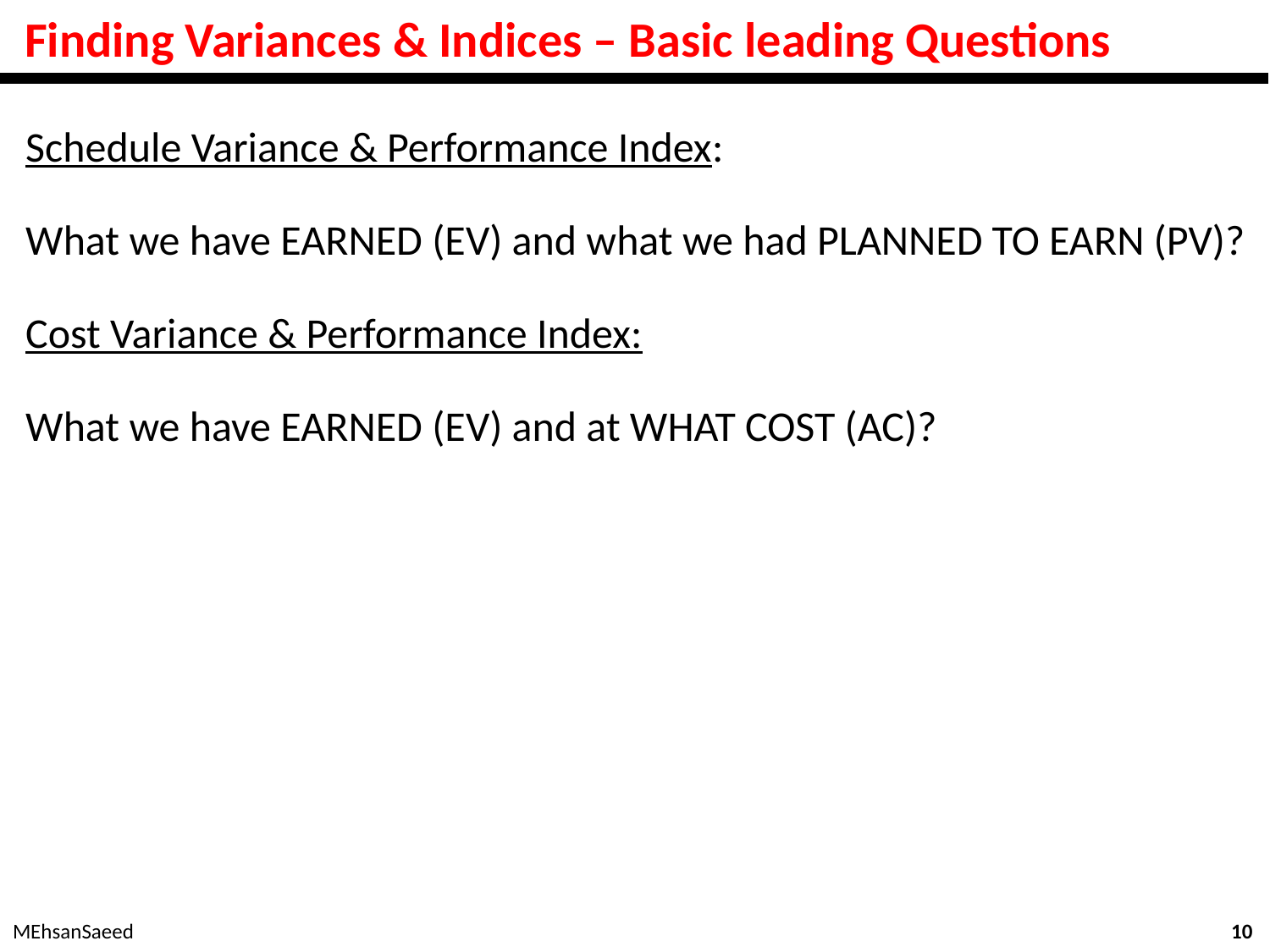

# Finding Variances & Indices – Basic leading Questions
Schedule Variance & Performance Index:
What we have EARNED (EV) and what we had PLANNED TO EARN (PV)?
Cost Variance & Performance Index:
What we have EARNED (EV) and at WHAT COST (AC)?
MEhsanSaeed
10